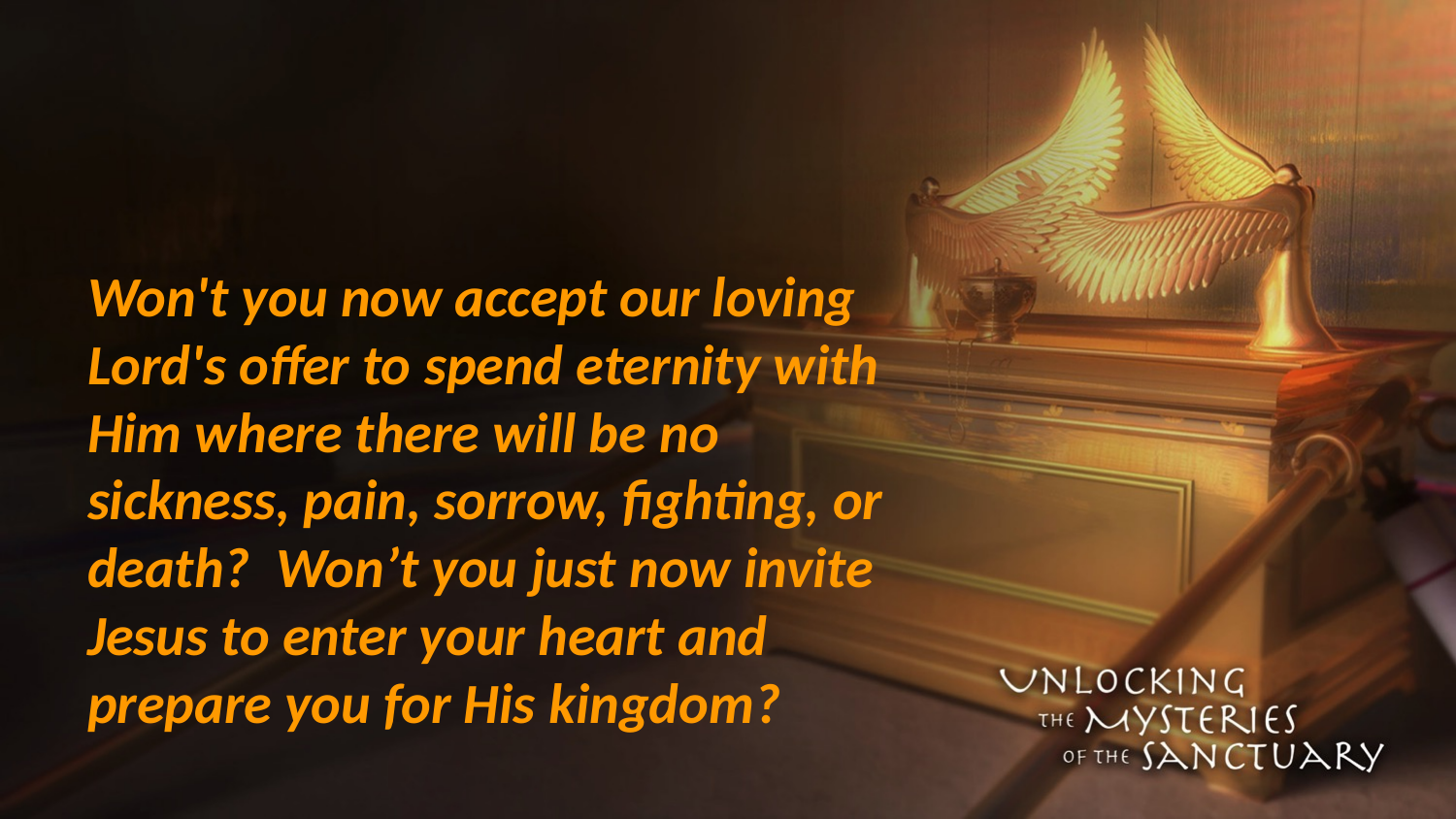

#

Won't you now accept our loving Lord's offer to spend eternity with Him where there will be no sickness, pain, sorrow, fighting, or death?  Won’t you just now invite Jesus to enter your heart and prepare you for His kingdom?